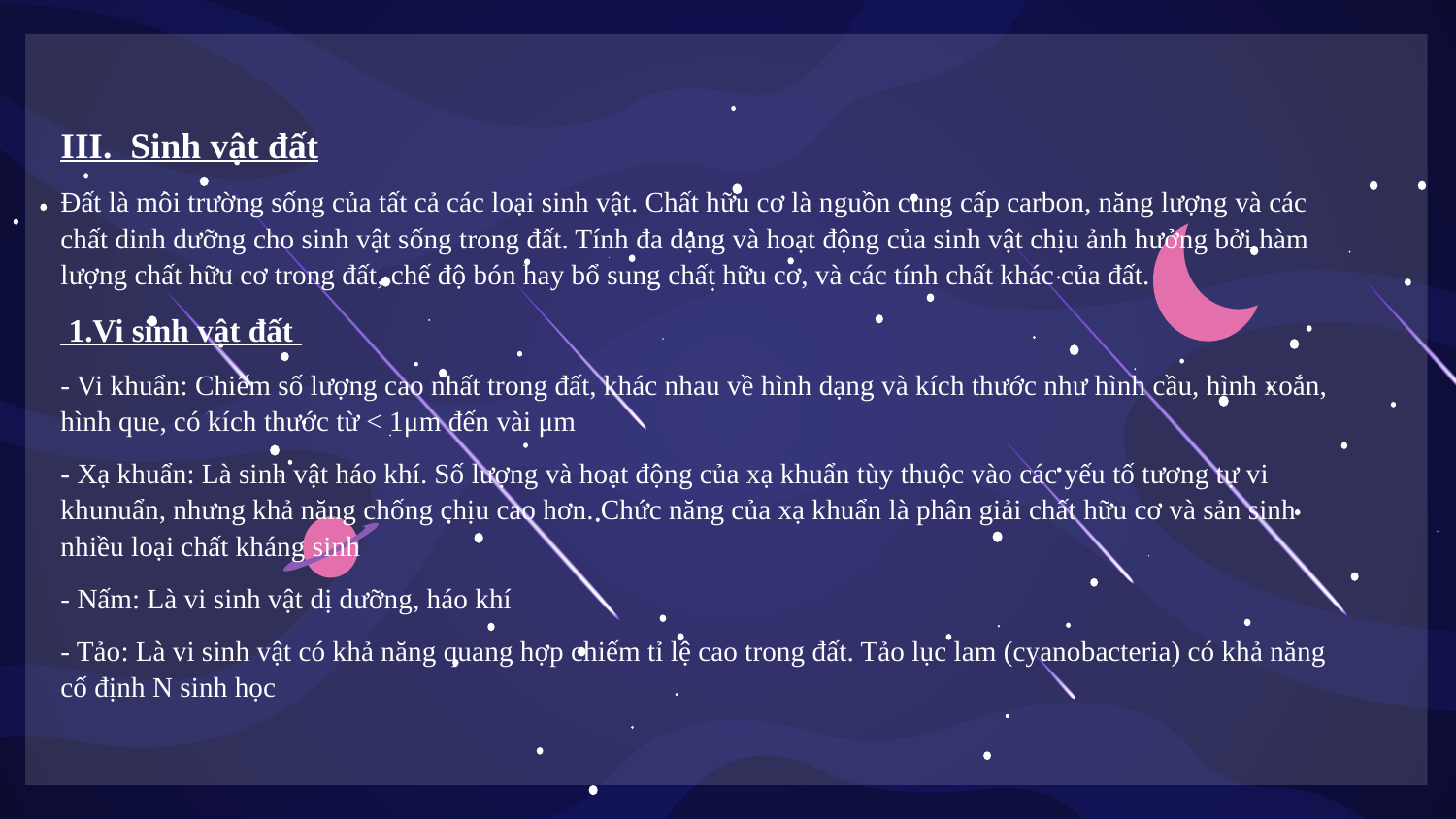

III.  Sinh vật đất
Đất là môi trường sống của tất cả các loại sinh vật. Chất hữu cơ là nguồn cung cấp carbon, năng lượng và các chất dinh dưỡng cho sinh vật sống trong đất. Tính đa dạng và hoạt động của sinh vật chịu ảnh hưởng bởi hàm lượng chất hữu cơ trong đất, chế độ bón hay bổ sung chất hữu cơ, và các tính chất khác của đất.
 1.Vi sinh vật đất
- Vi khuẩn: Chiếm số lượng cao nhất trong đất, khác nhau về hình dạng và kích thước như hình cầu, hình xoắn, hình que, có kích thước từ < 1μm đến vài μm
- Xạ khuẩn: Là sinh vật háo khí. Số lượng và hoạt động của xạ khuẩn tùy thuộc vào các yếu tố tương tự vi khunuẩn, nhưng khả năng chống chịu cao hơn. Chức năng của xạ khuẩn là phân giải chất hữu cơ và sản sinh nhiều loại chất kháng sinh
- Nấm: Là vi sinh vật dị dưỡng, háo khí
- Tảo: Là vi sinh vật có khả năng quang hợp chiếm tỉ lệ cao trong đất. Tảo lục lam (cyanobacteria) có khả năng cố định N sinh học